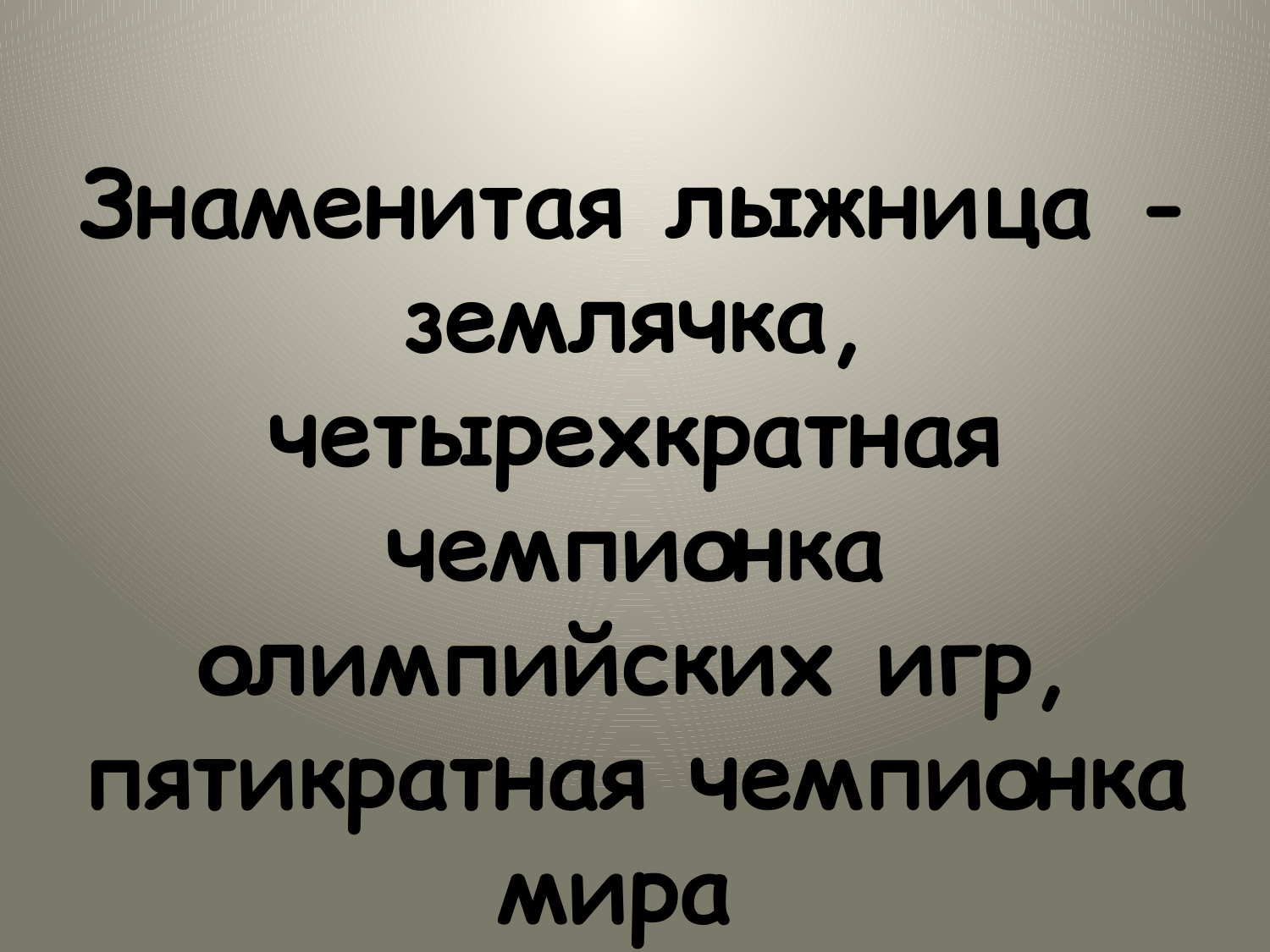

Знаменитая лыжница - землячка, четырехкратная чемпионка олимпийских игр, пятикратная чемпионка мира